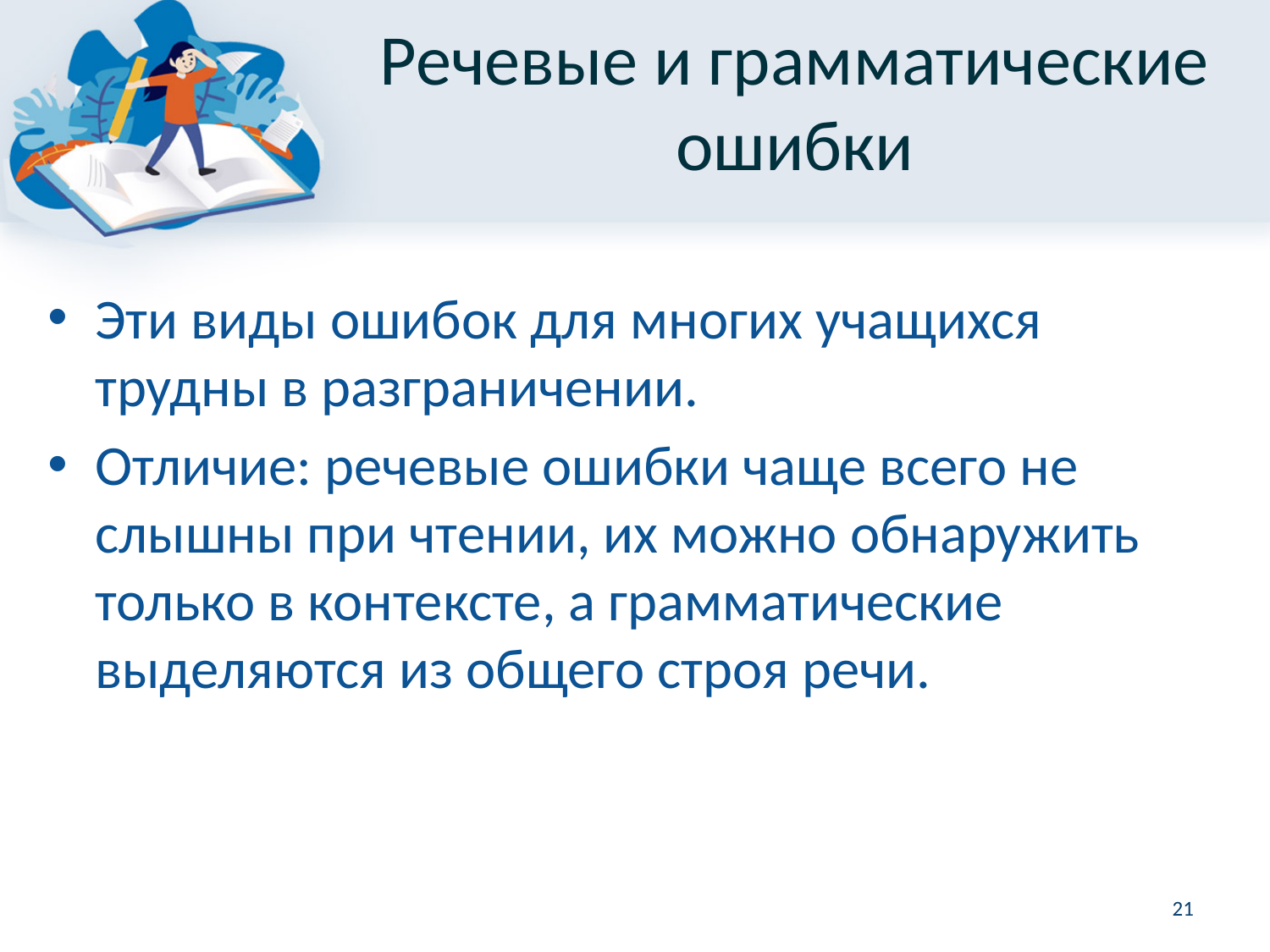

# Речевые и грамматические ошибки
Эти виды ошибок для многих учащихся трудны в разграничении.
Отличие: речевые ошибки чаще всего не слышны при чтении, их можно обнаружить только в контексте, а грамматические выделяются из общего строя речи.
21